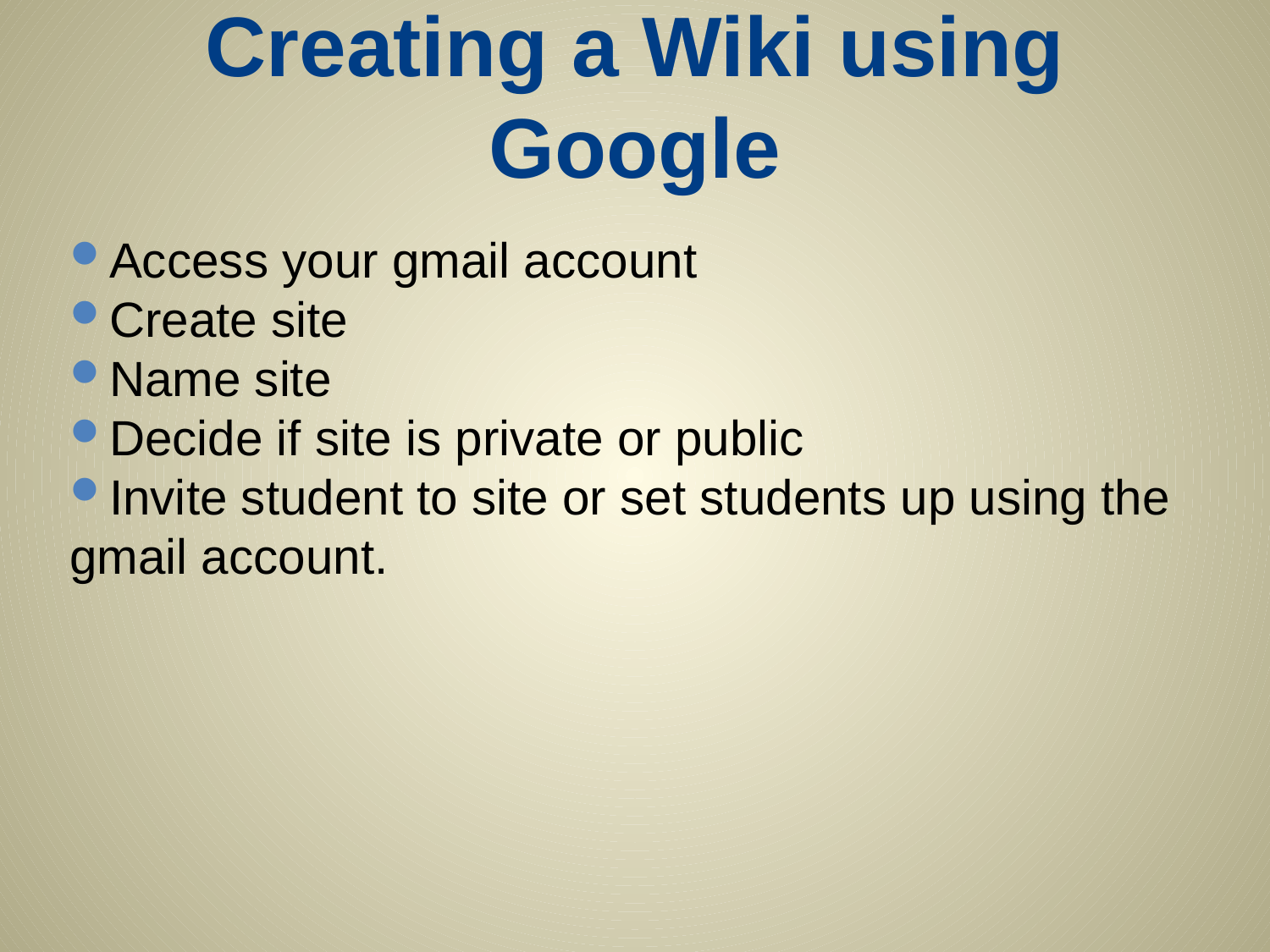

# Creating a Wiki using Google
Access your gmail account
Create site
Name site
Decide if site is private or public
Invite student to site or set students up using the gmail account.